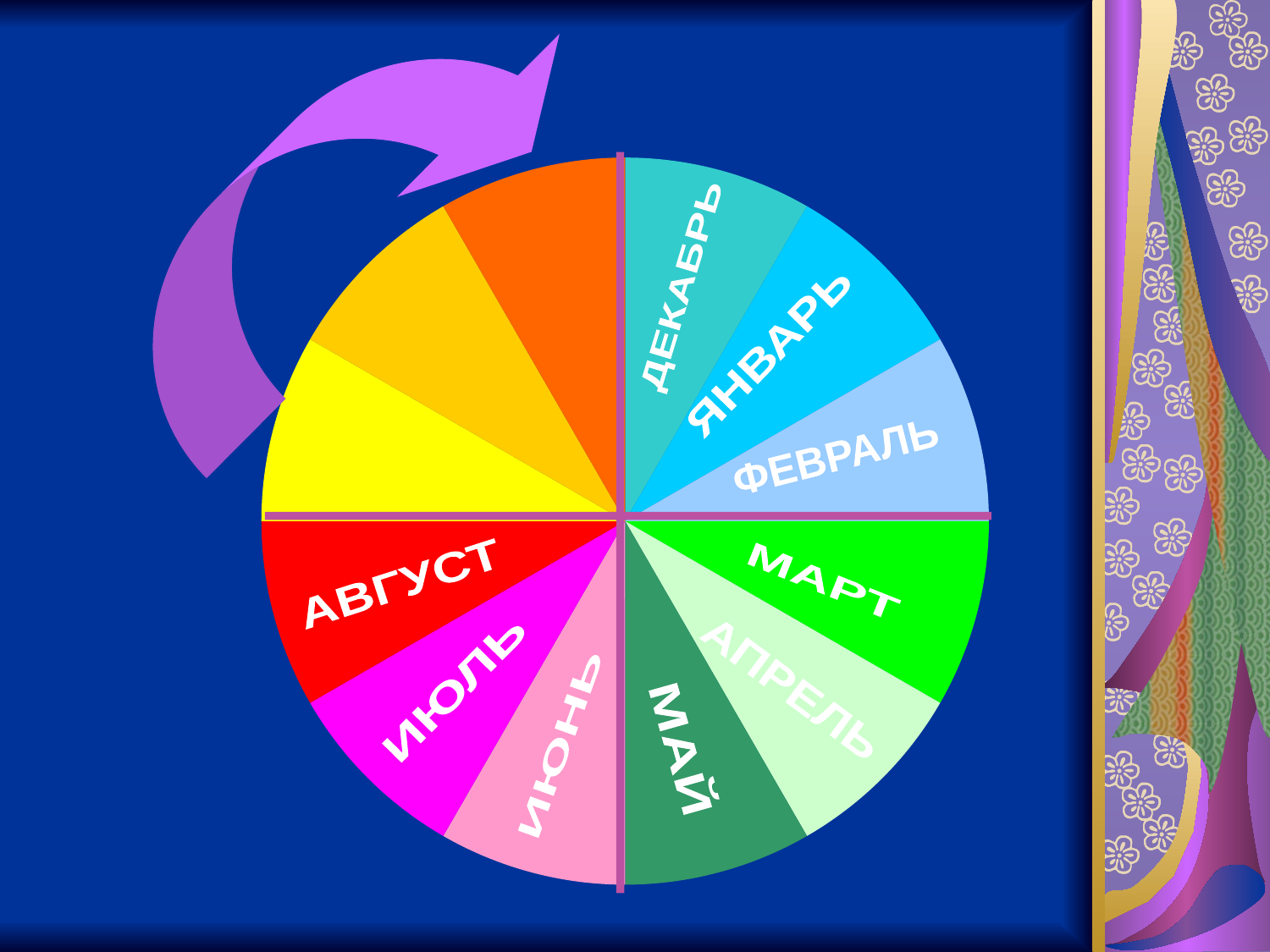

### Chart

| Category | Восток | Запад | Север |
|---|---|---|---|
| 1 кв | 0.08300000000000002 | 30.6 | 45.9 |
| 2 кв | 0.08300000000000002 | 38.6 | 46.9 |
| 3 кв | 0.08300000000000002 | 34.6 | 45.0 |
| 4 кв | 0.08300000000000002 | 31.6 | 43.9 |
ДЕКАБРЬ
ЯНВАРЬ
ФЕВРАЛЬ

АВГУСТ
МАРТ
АПРЕЛЬ
ИЮЛЬ
МАЙ
ИЮНЬ